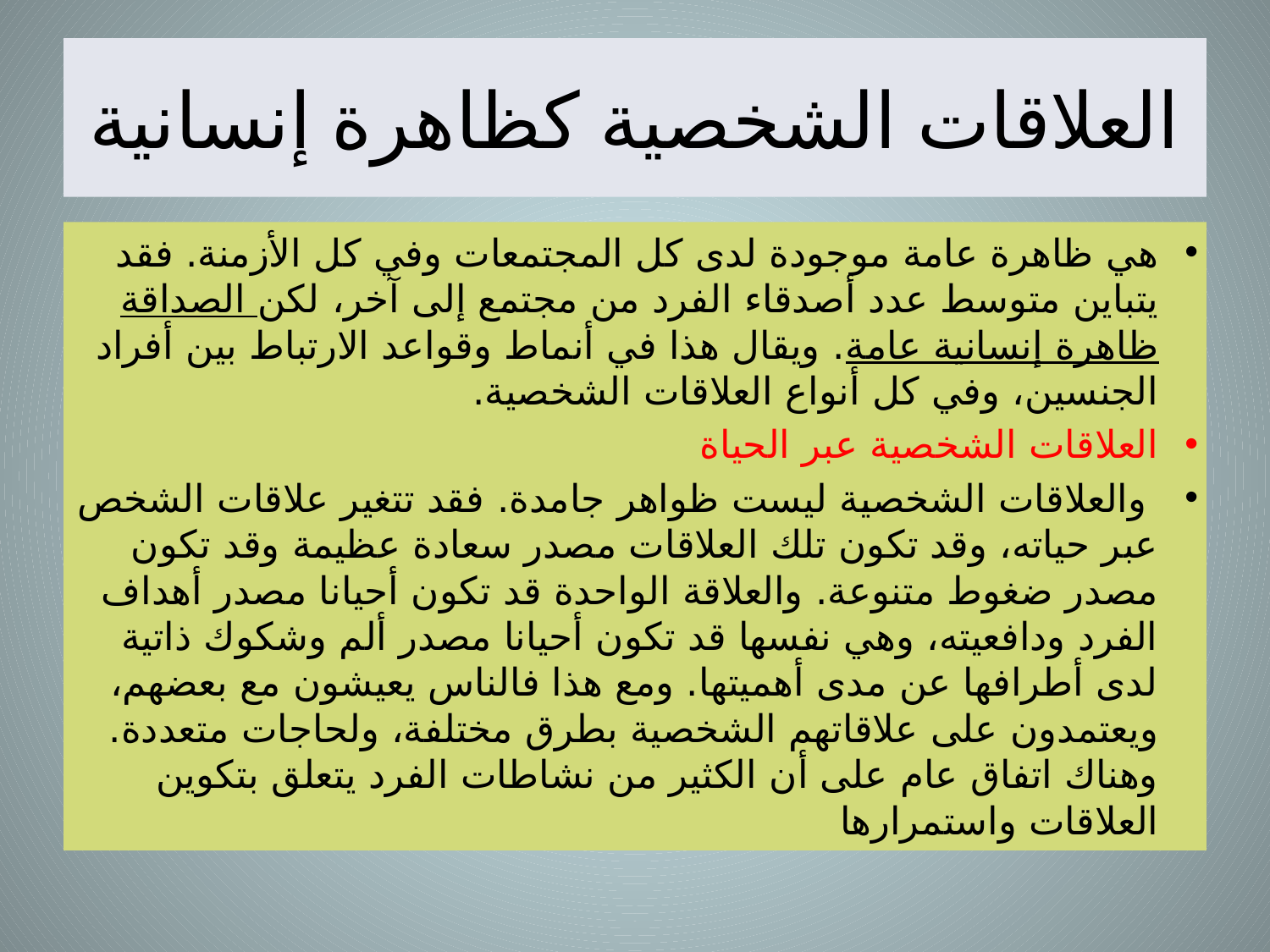

# العلاقات الشخصية كظاهرة إنسانية
هي ظاهرة عامة موجودة لدى كل المجتمعات وفي كل الأزمنة. فقد يتباين متوسط عدد أصدقاء الفرد من مجتمع إلى آخر، لكن الصداقة ظاهرة إنسانية عامة. ويقال هذا في أنماط وقواعد الارتباط بين أفراد الجنسين، وفي كل أنواع العلاقات الشخصية.
العلاقات الشخصية عبر الحياة
 والعلاقات الشخصية ليست ظواهر جامدة. فقد تتغير علاقات الشخص عبر حياته، وقد تكون تلك العلاقات مصدر سعادة عظيمة وقد تكون مصدر ضغوط متنوعة. والعلاقة الواحدة قد تكون أحيانا مصدر أهداف الفرد ودافعيته، وهي نفسها قد تكون أحيانا مصدر ألم وشكوك ذاتية لدى أطرافها عن مدى أهميتها. ومع هذا فالناس يعيشون مع بعضهم، ويعتمدون على علاقاتهم الشخصية بطرق مختلفة، ولحاجات متعددة. وهناك اتفاق عام على أن الكثير من نشاطات الفرد يتعلق بتكوين العلاقات واستمرارها